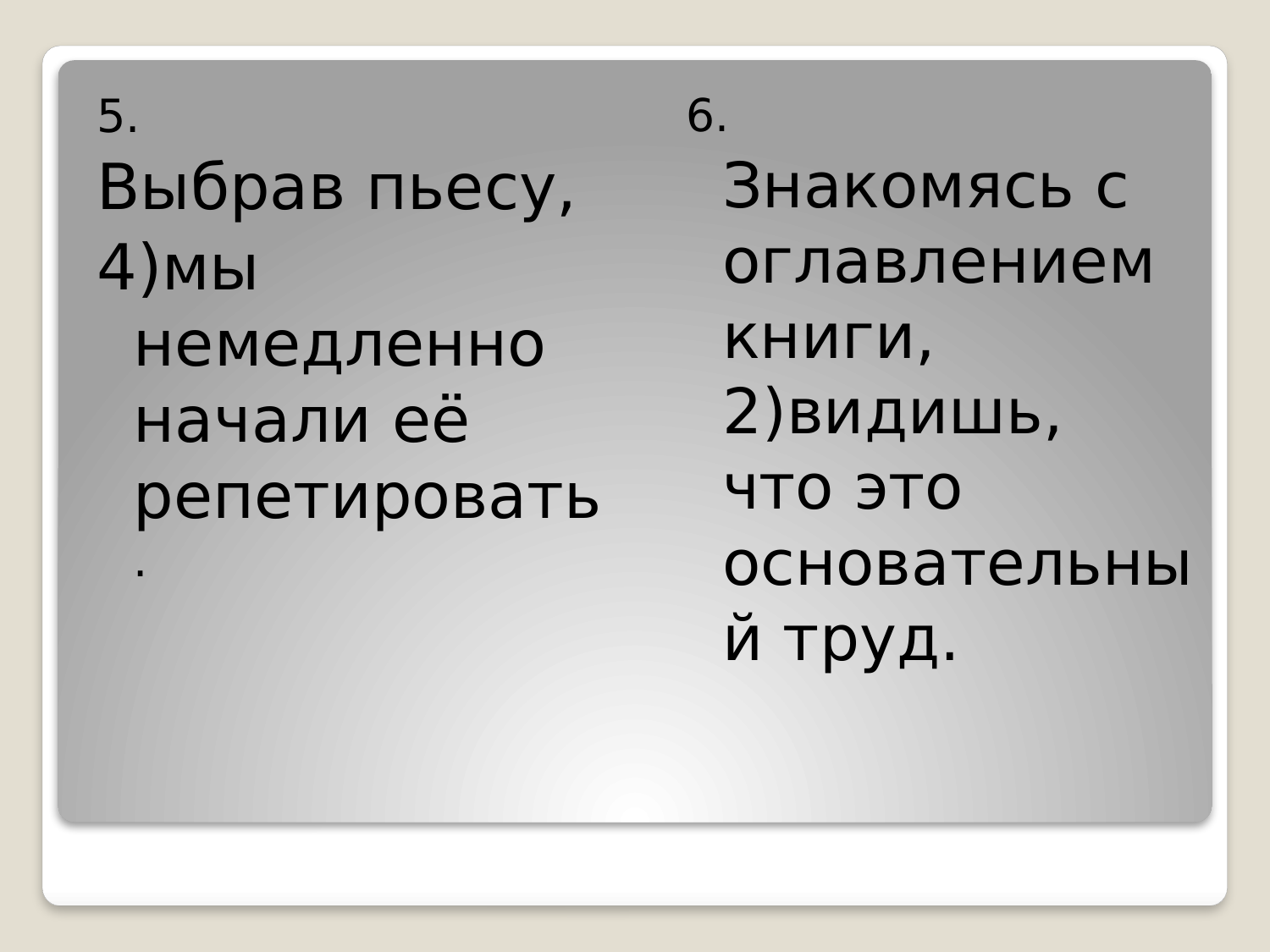

5.
Выбрав пьесу,
4)мы немедленно начали её репетировать.

6.
	Знакомясь с оглавлением книги, 2)видишь, что это основательный труд.

#